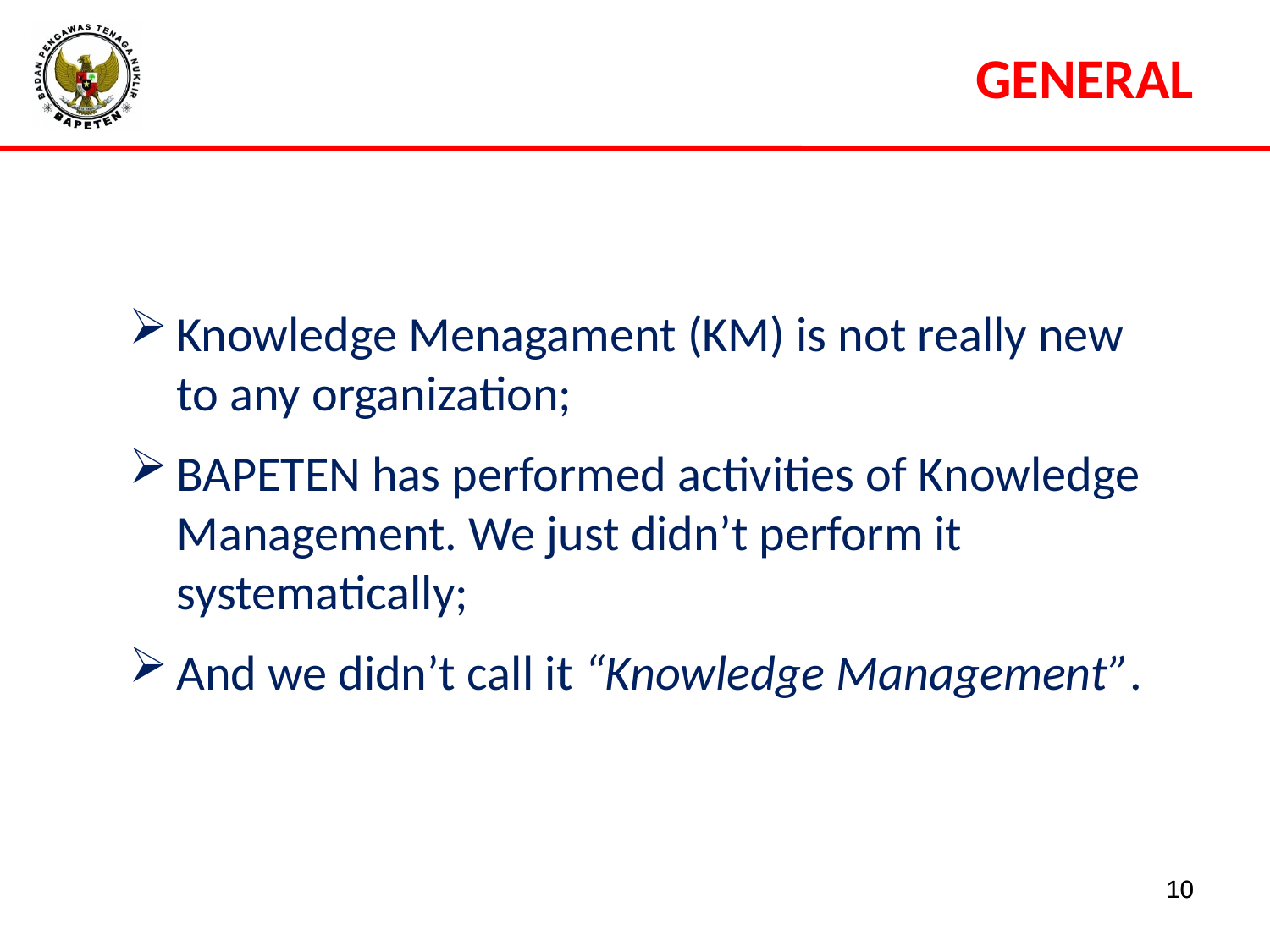

GENERAL
Knowledge Menagament (KM) is not really new to any organization;
BAPETEN has performed activities of Knowledge Management. We just didn’t perform it systematically;
And we didn’t call it “Knowledge Management”.
10
10